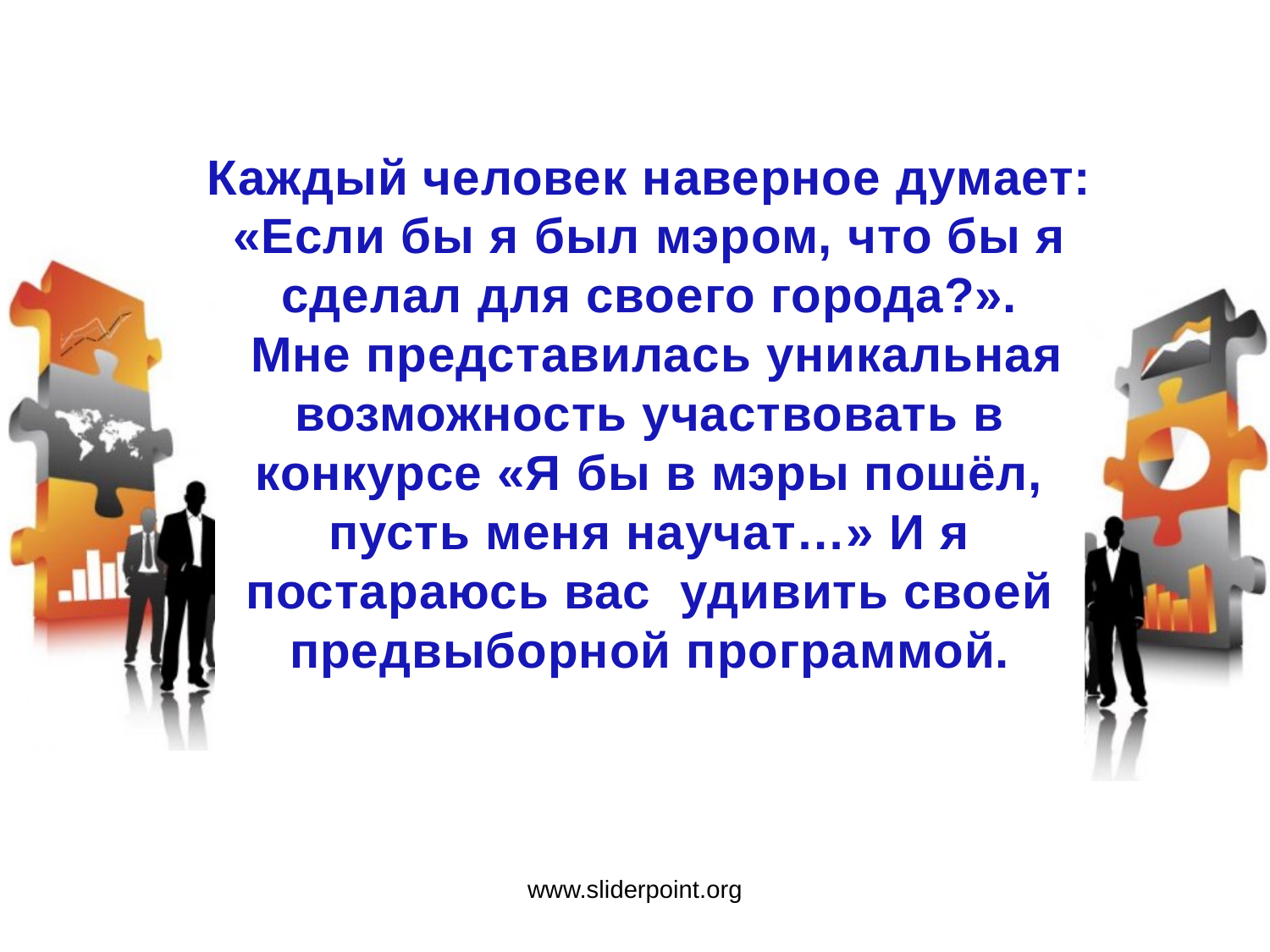

Каждый человек наверное думает: «Если бы я был мэром, что бы я сделал для своего города?».
 Мне представилась уникальная возможность участвовать в конкурсе «Я бы в мэры пошёл, пусть меня научат…» И я постараюсь вас  удивить своей предвыборной программой.

www.sliderpoint.org